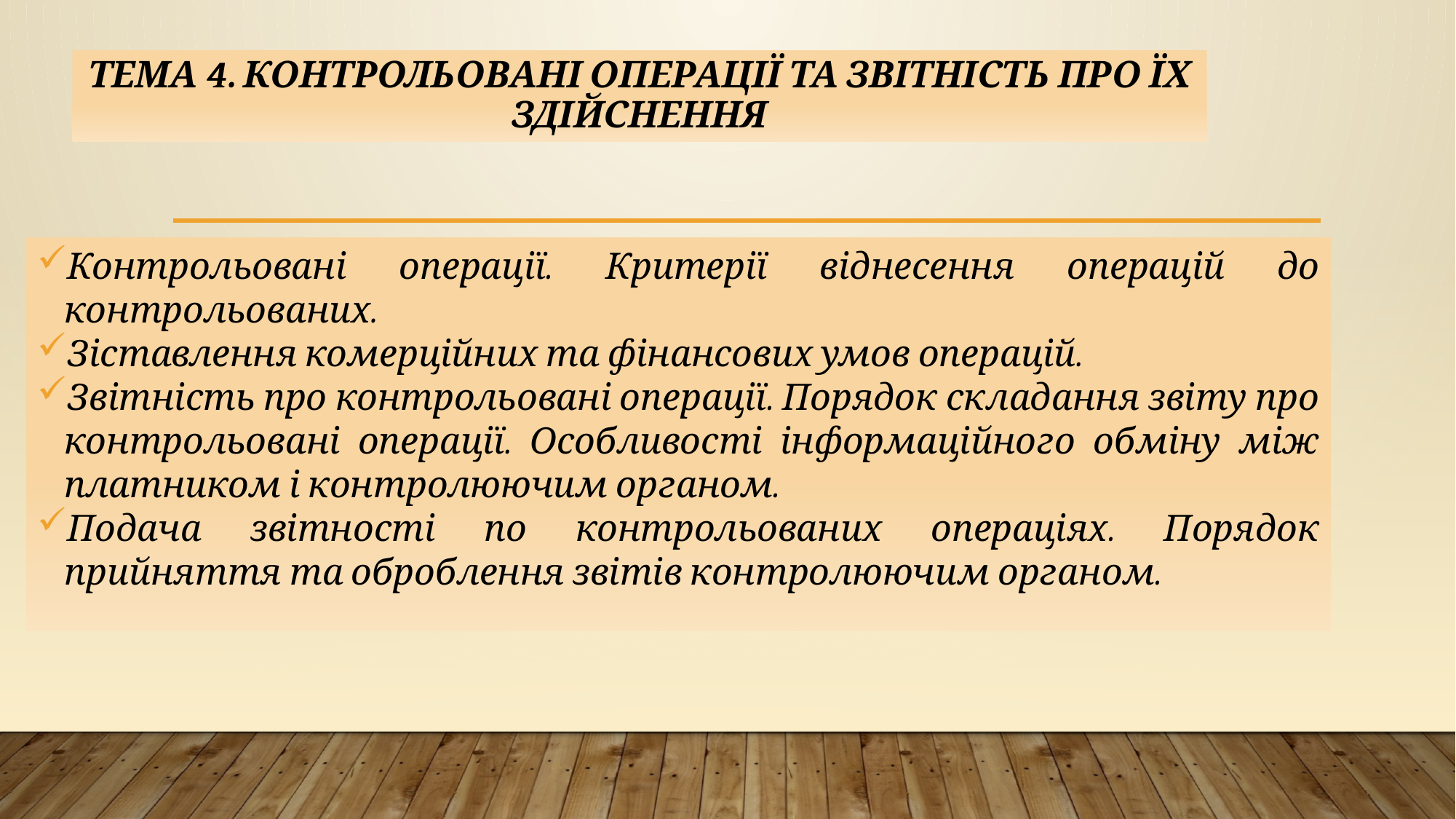

# Тема 4. Контрольовані операції та звітність про їх здійснення
Контрольовані операції. Критерії віднесення операцій до контрольованих.
Зіставлення комерційних та фінансових умов операцій.
Звітність про контрольовані операції. Порядок складання звіту про контрольовані операції. Особливості інформаційного обміну між платником і контролюючим органом.
Подача звітності по контрольованих операціях. Порядок прийняття та оброблення звітів контролюючим органом.